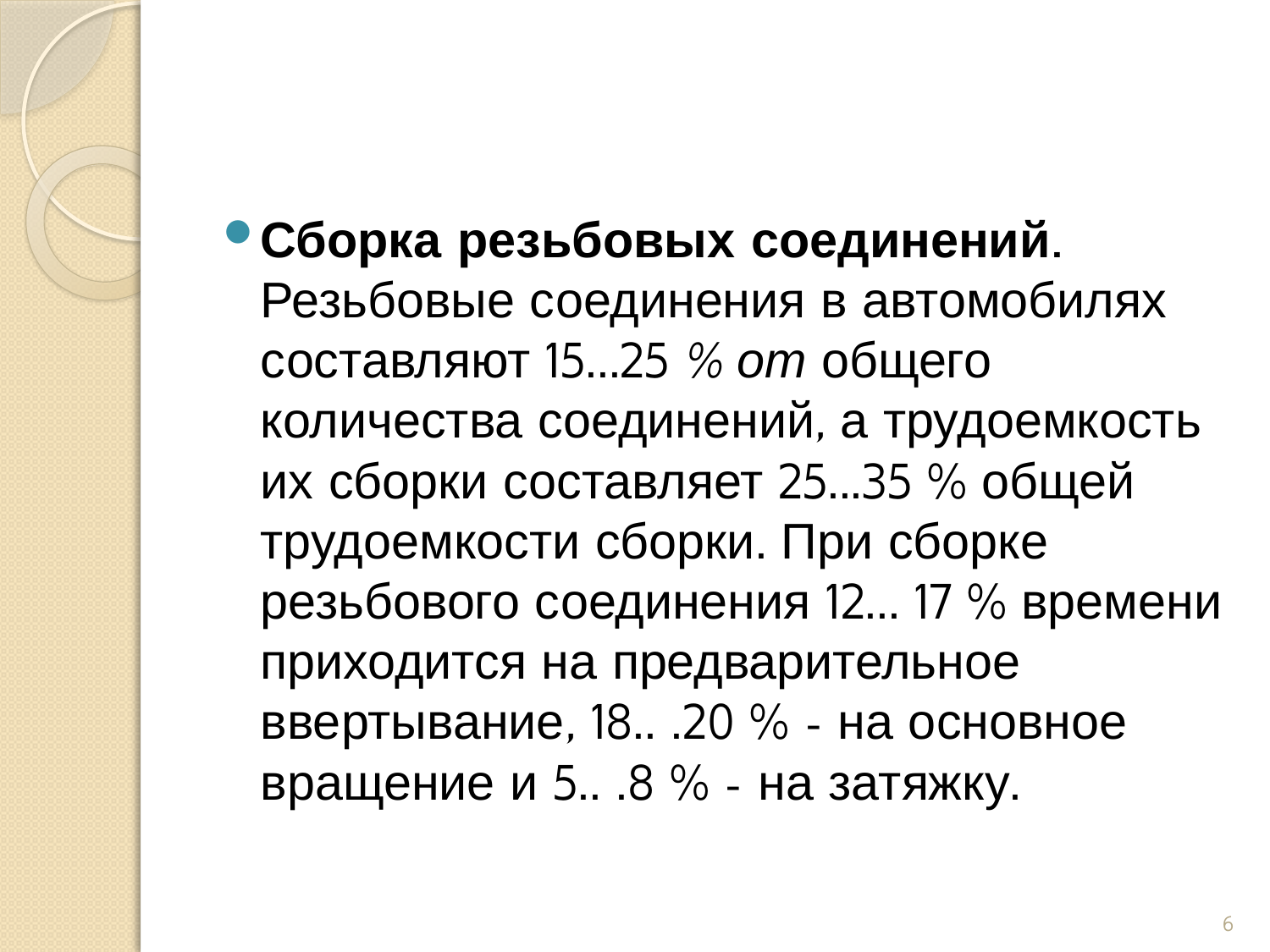

Сборка резьбовых соединений. Резьбовые соединения в автомобилях составляют 15...25 % от общего количества со­единений, а трудоемкость их сборки составляет 25...35 % общей трудоемкости сборки. При сборке резьбового соединения 12... 17 % времени приходится на предварительное ввертыва­ние, 18.. .20 % - на основное вращение и 5.. .8 % - на затяжку.

6